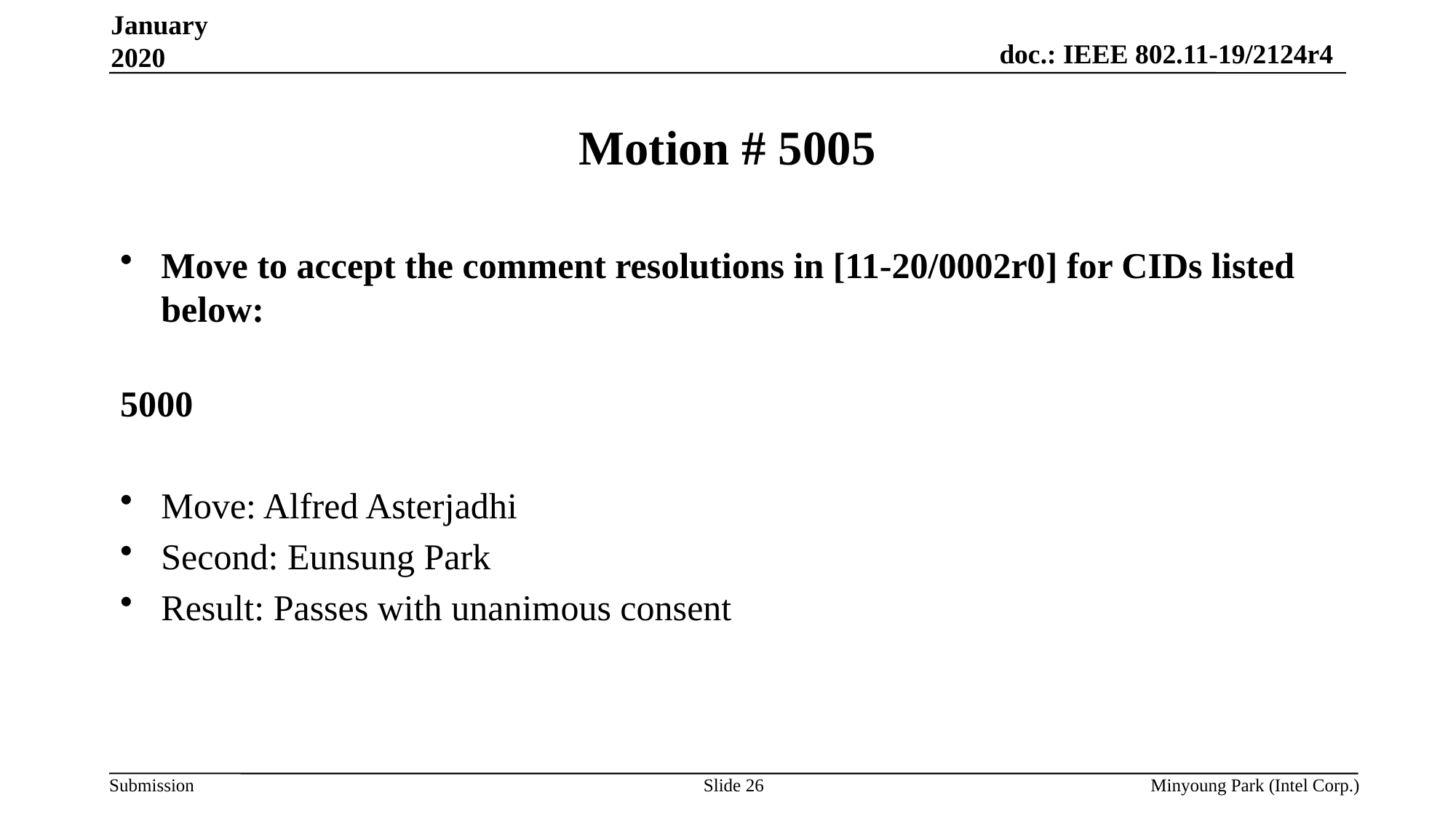

January 2020
# Motion # 5005
Move to accept the comment resolutions in [11-20/0002r0] for CIDs listed below:
5000

Move: Alfred Asterjadhi
Second: Eunsung Park
Result: Passes with unanimous consent

Slide 26
Minyoung Park (Intel Corp.)